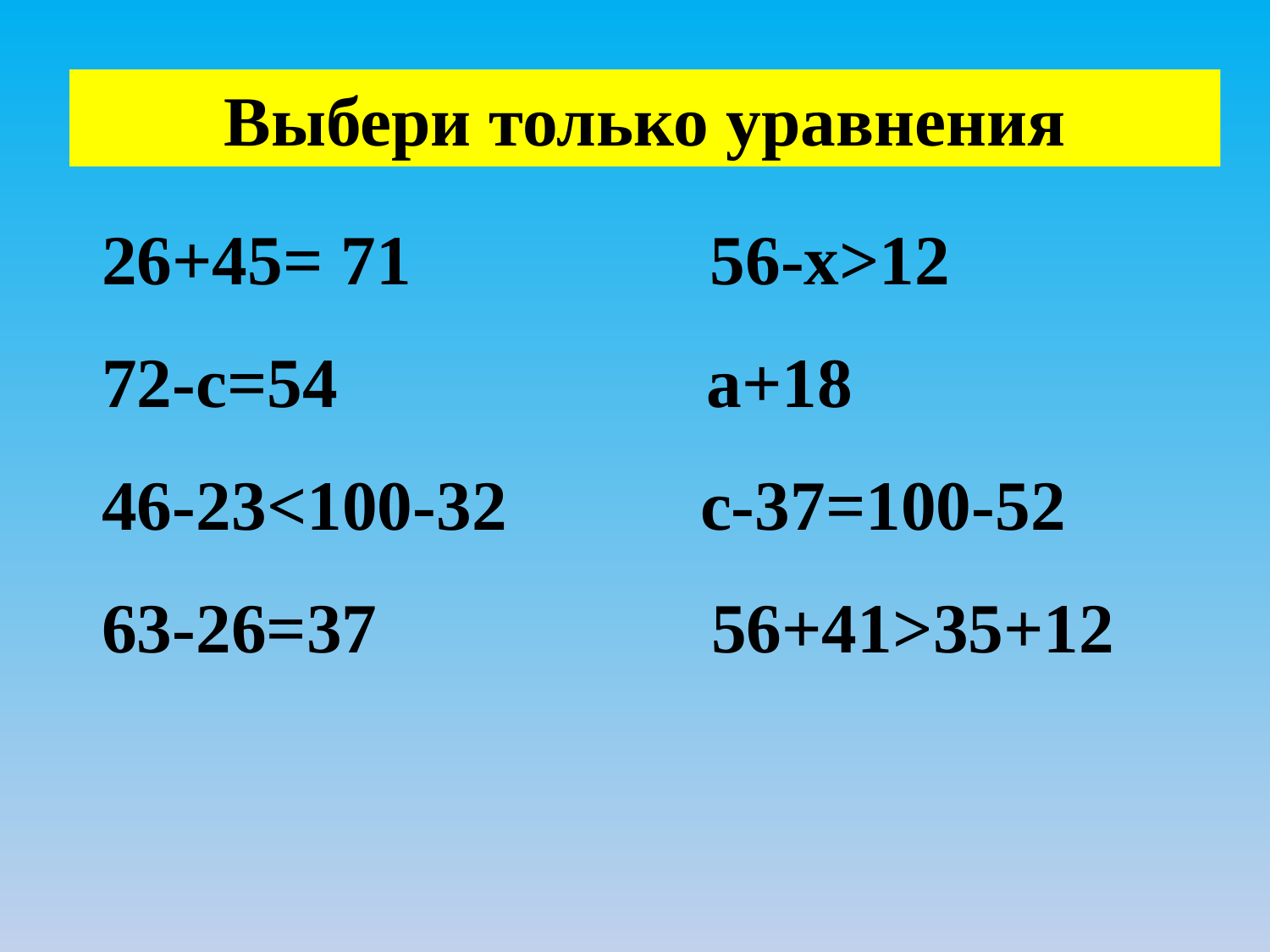

Выбери только уравнения
26+45= 71                 56-х>12

72-с=54                     а+18

46-23<100-32           c-37=100-52

63-26=37                   56+41>35+12